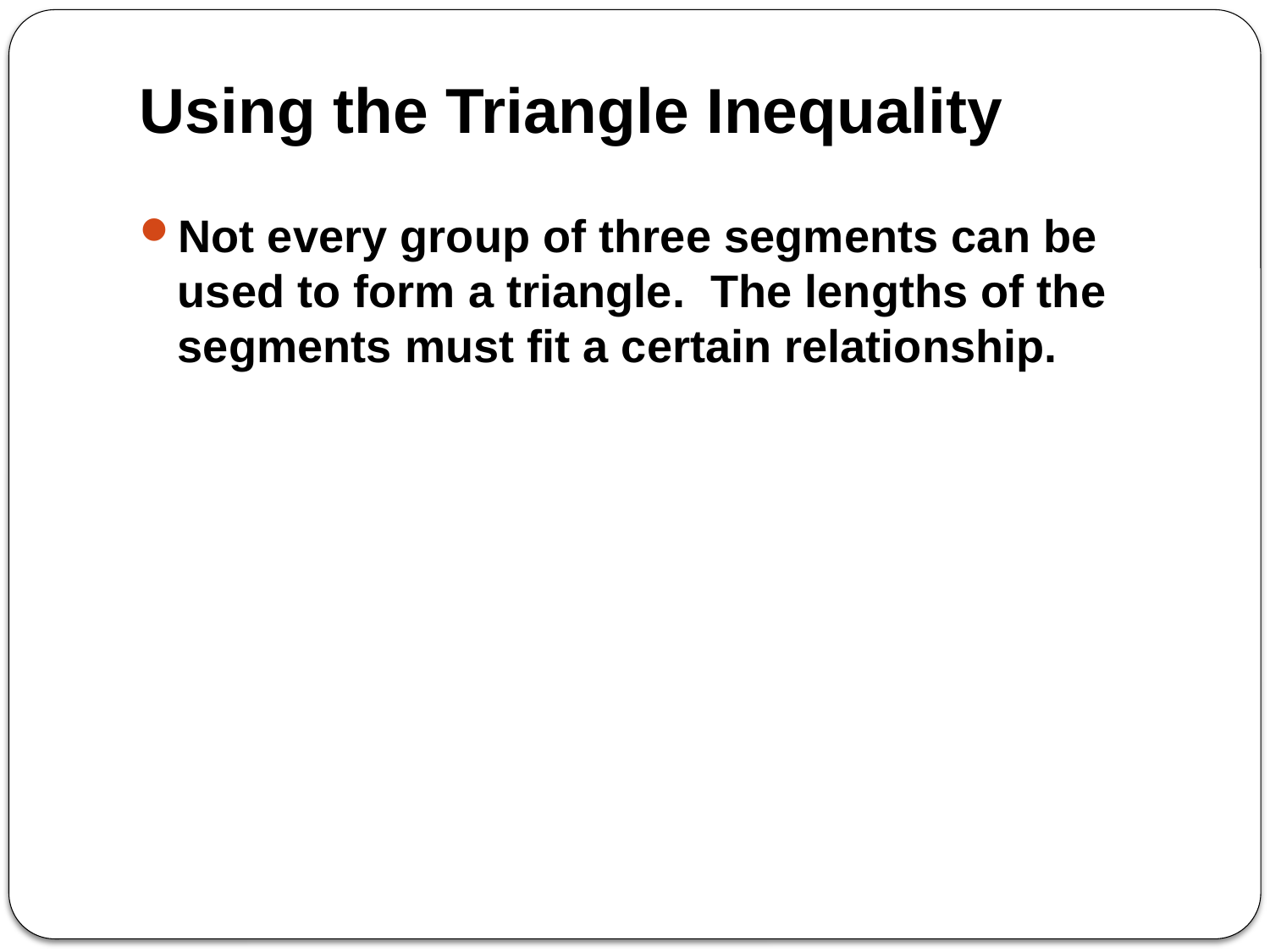

# Using the Triangle Inequality
Not every group of three segments can be used to form a triangle.  The lengths of the segments must fit a certain relationship.